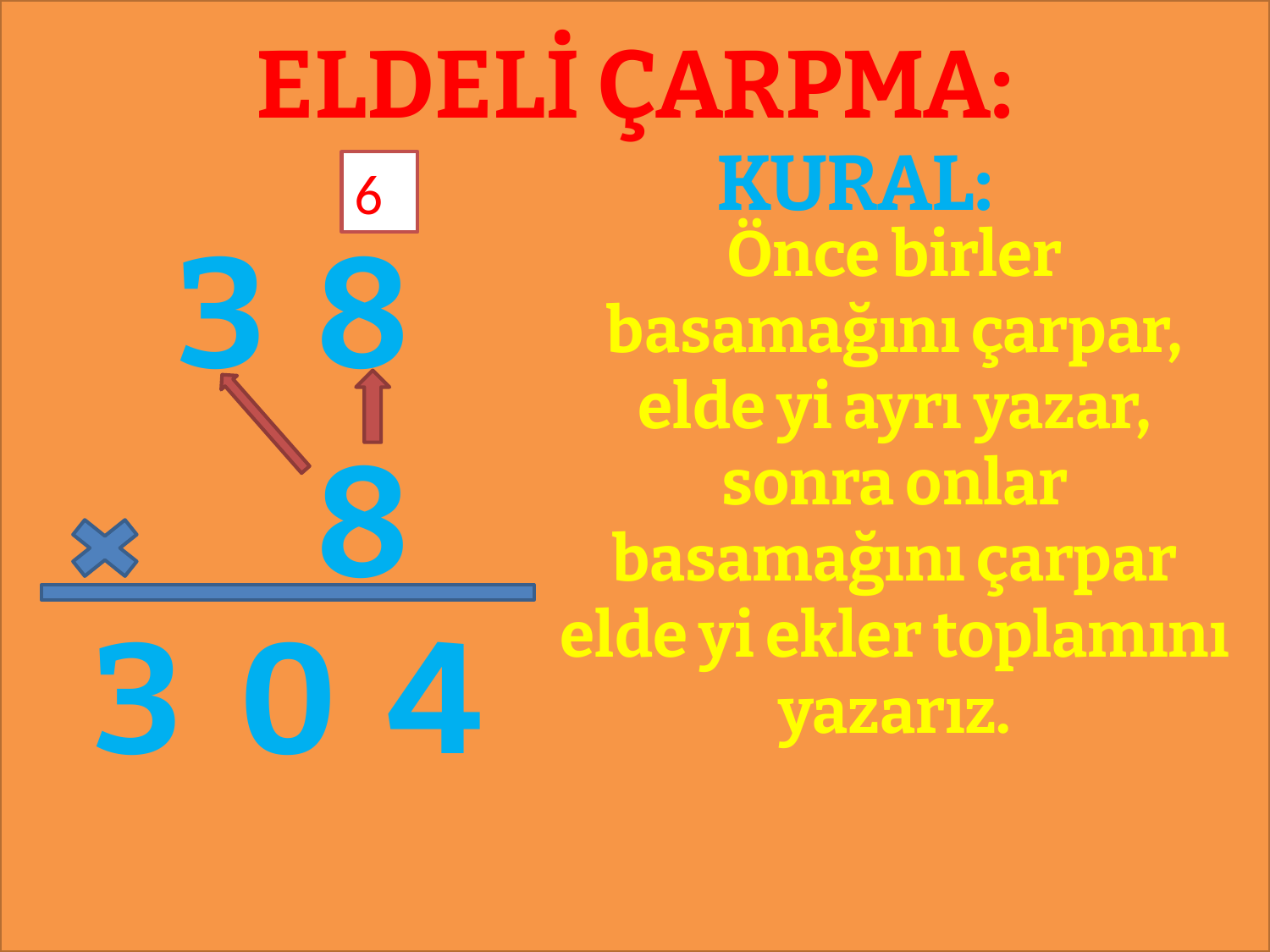

ELDELİ ÇARPMA:
KURAL:
6
3
8
Önce birler basamağını çarpar, elde yi ayrı yazar, sonra onlar basamağını çarpar elde yi ekler toplamını yazarız.
#

8

3
0
4